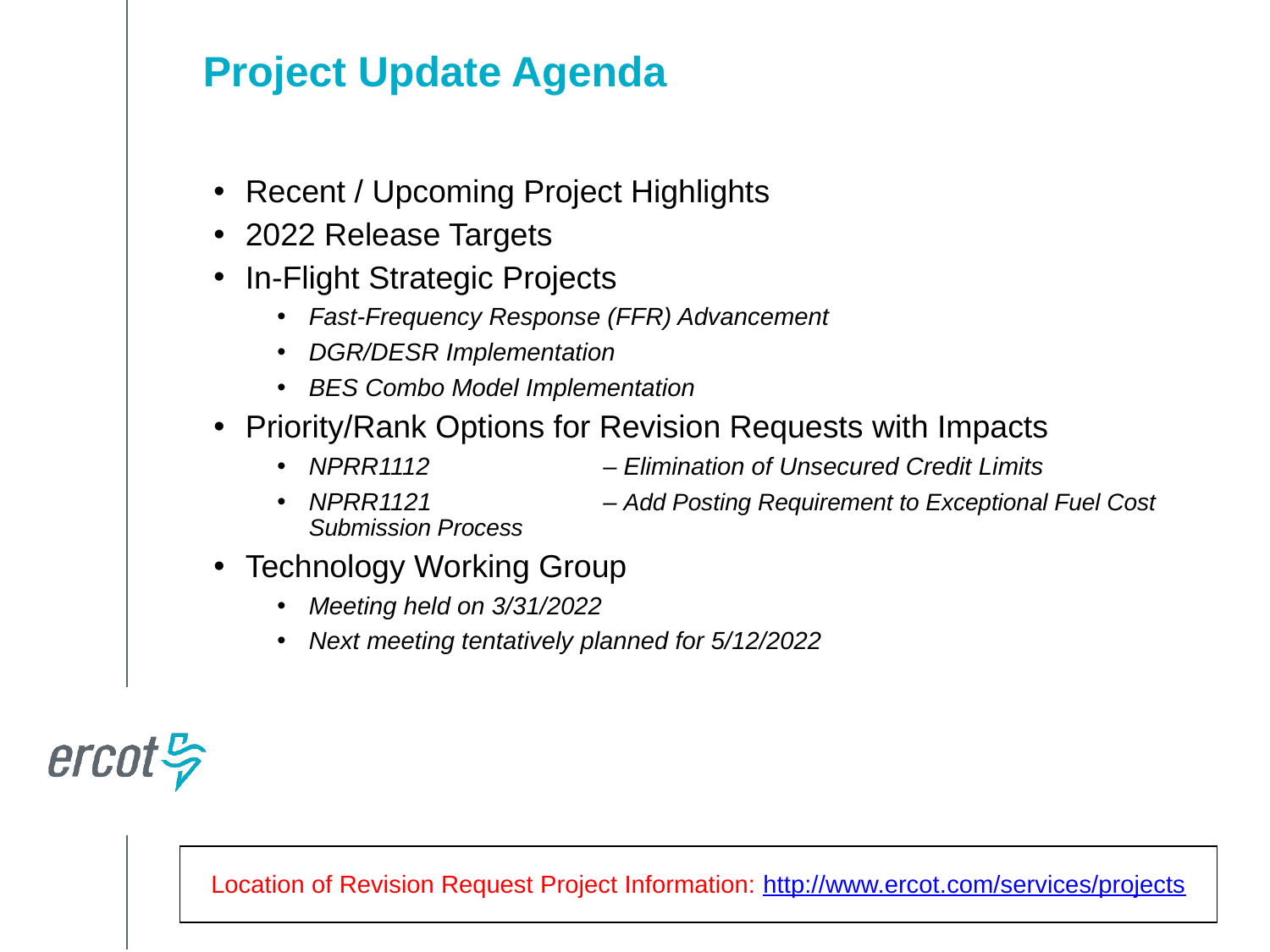

Project Update Agenda
Recent / Upcoming Project Highlights
2022 Release Targets
In-Flight Strategic Projects
Fast-Frequency Response (FFR) Advancement
DGR/DESR Implementation
BES Combo Model Implementation
Priority/Rank Options for Revision Requests with Impacts
NPRR1112	– Elimination of Unsecured Credit Limits
NPRR1121	– Add Posting Requirement to Exceptional Fuel Cost Submission Process
Technology Working Group
Meeting held on 3/31/2022
Next meeting tentatively planned for 5/12/2022

Location of Revision Request Project Information: http://www.ercot.com/services/projects